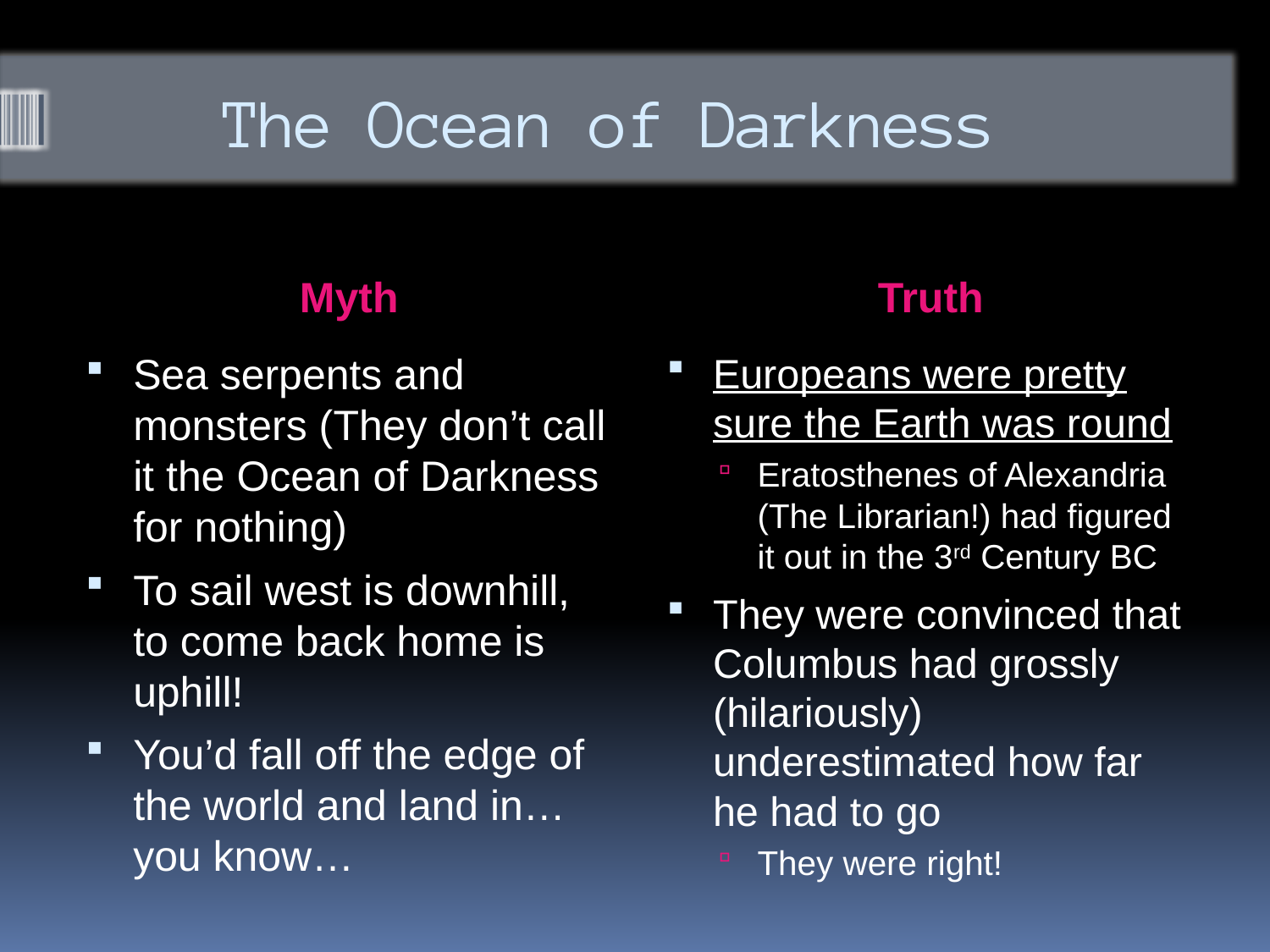

# The Ocean of Darkness
Myth
Truth
Sea serpents and monsters (They don’t call it the Ocean of Darkness for nothing)
To sail west is downhill, to come back home is uphill!
You’d fall off the edge of the world and land in…you know…
Europeans were pretty sure the Earth was round
Eratosthenes of Alexandria (The Librarian!) had figured it out in the 3rd Century BC
They were convinced that Columbus had grossly (hilariously) underestimated how far he had to go
They were right!